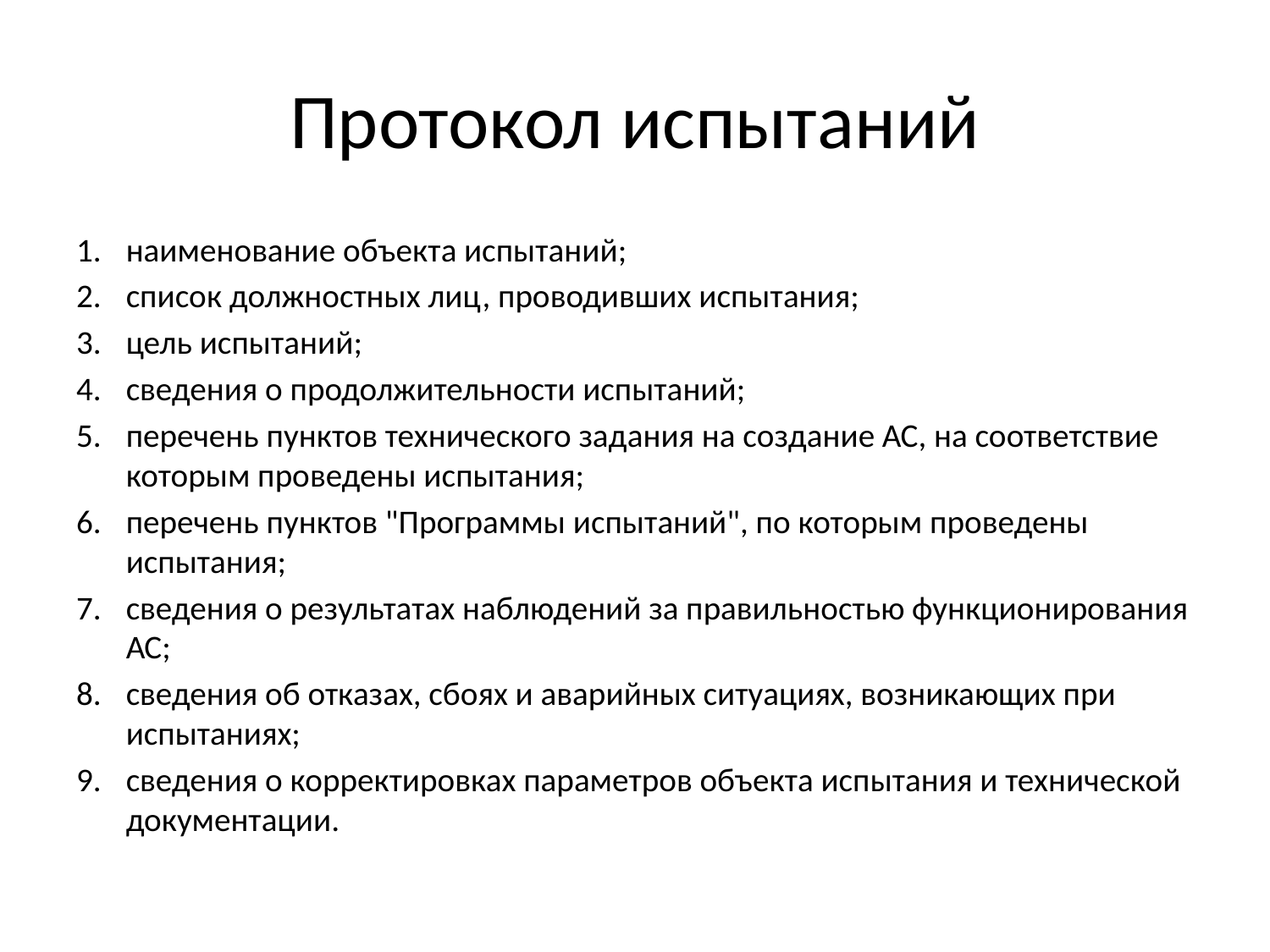

# Протокол испытаний
наименование объекта испытаний;
список должностных лиц, проводивших испытания;
цель испытаний;
сведения о продолжительности испытаний;
перечень пунктов технического задания на создание АС, на соответствие которым проведены испытания;
перечень пунктов "Программы испытаний", по которым проведены испытания;
сведения о результатах наблюдений за правильностью функционирования АС;
сведения об отказах, сбоях и аварийных ситуациях, возникающих при испытаниях;
сведения о корректировках параметров объекта испытания и технической документации.